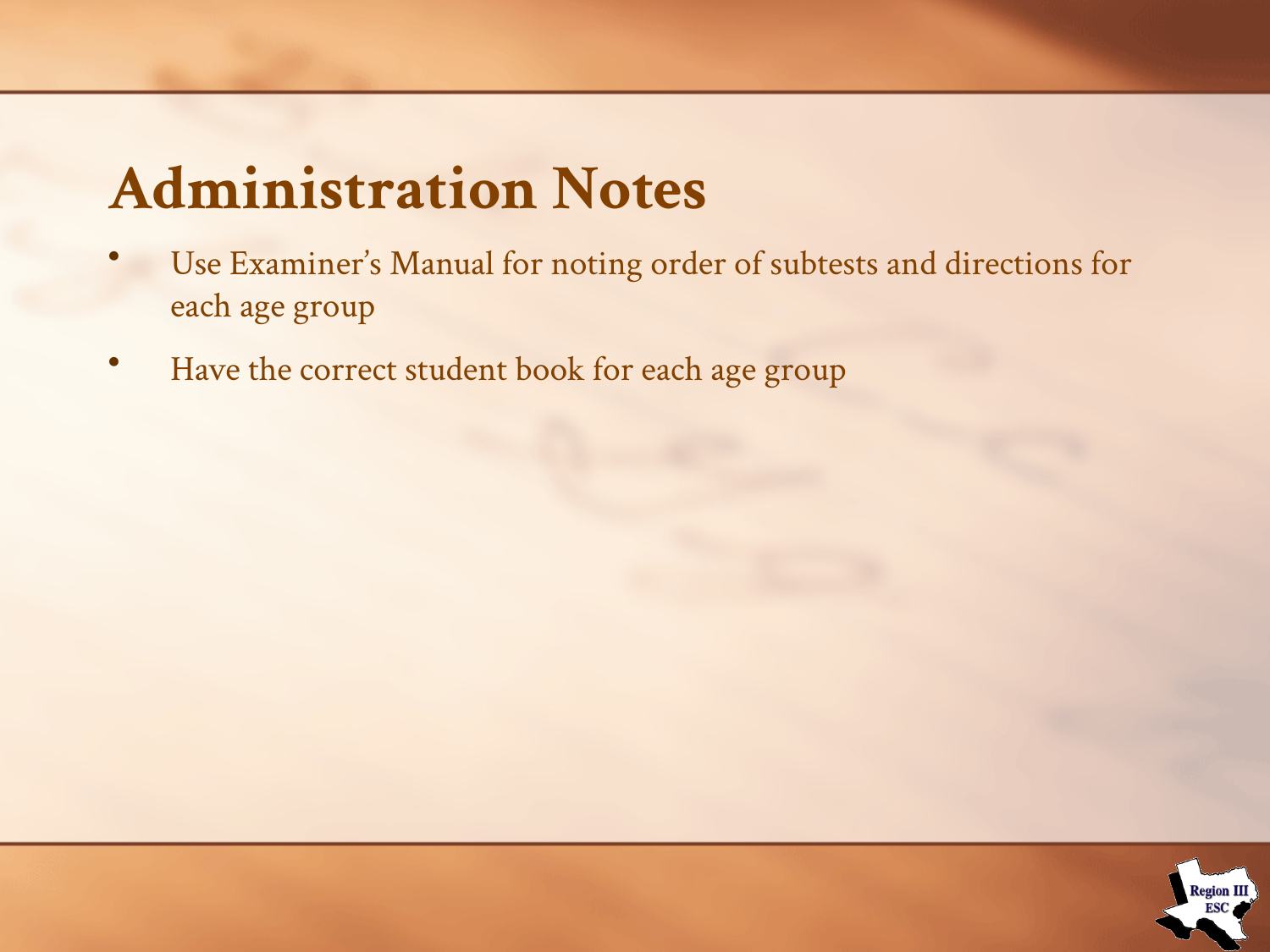

# Administration Notes
Use Examiner’s Manual for noting order of subtests and directions for each age group
Have the correct student book for each age group